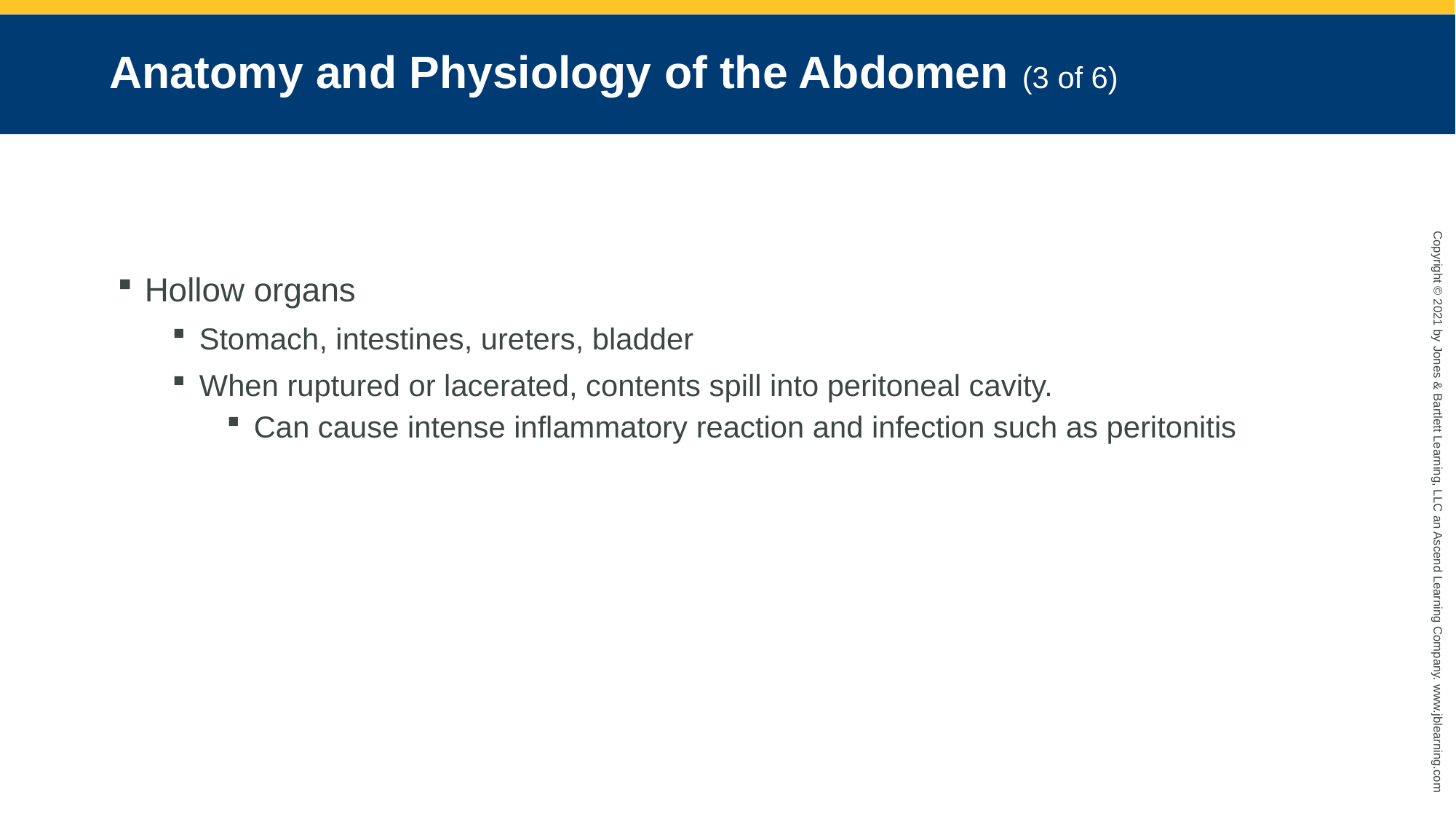

# Anatomy and Physiology of the Abdomen (3 of 6)
Hollow organs
Stomach, intestines, ureters, bladder
When ruptured or lacerated, contents spill into peritoneal cavity.
Can cause intense inflammatory reaction and infection such as peritonitis